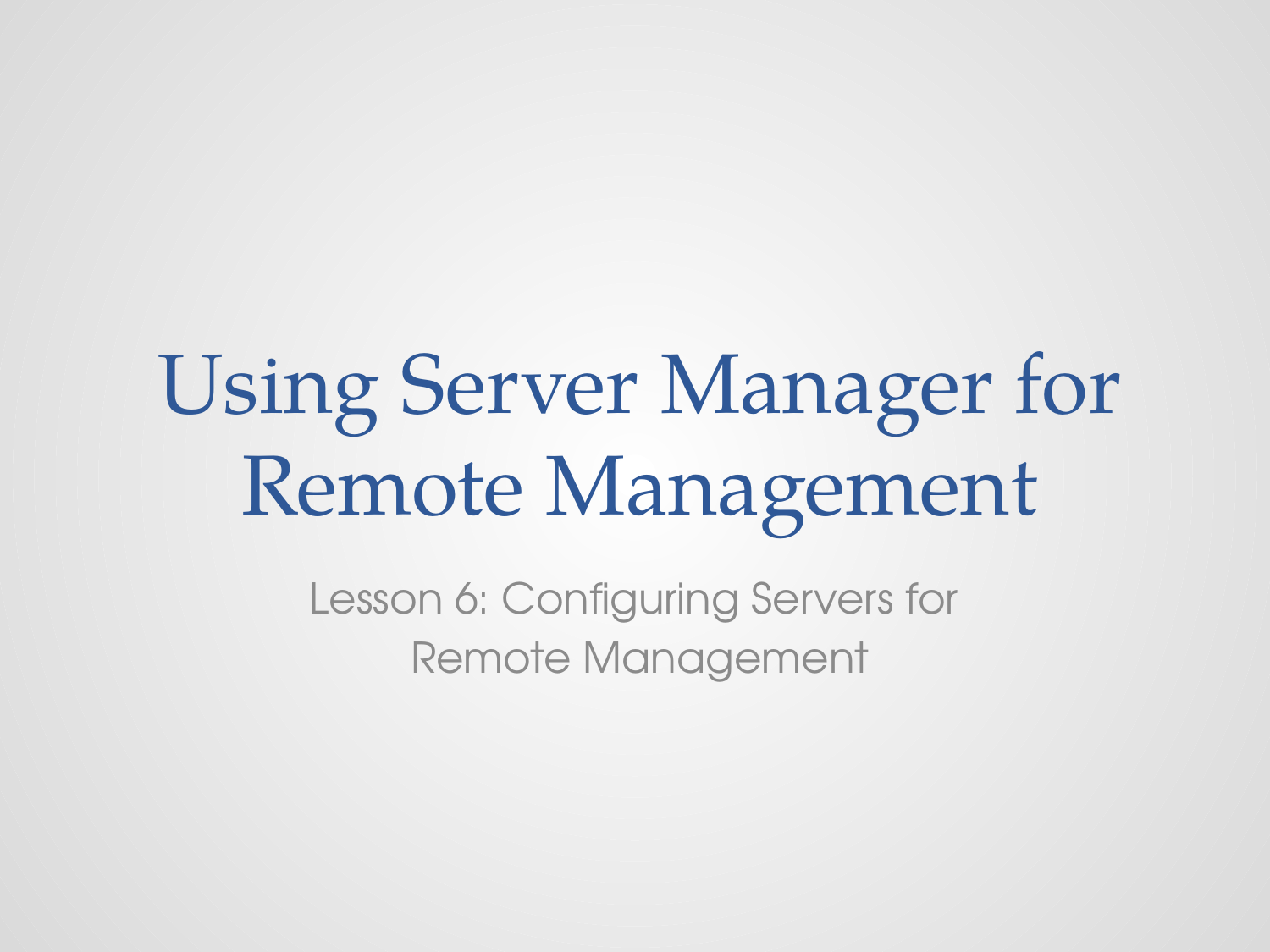

# Using Server Manager for Remote Management
Lesson 6: Configuring Servers for
Remote Management
© 2013 John Wiley & Sons, Inc.
3